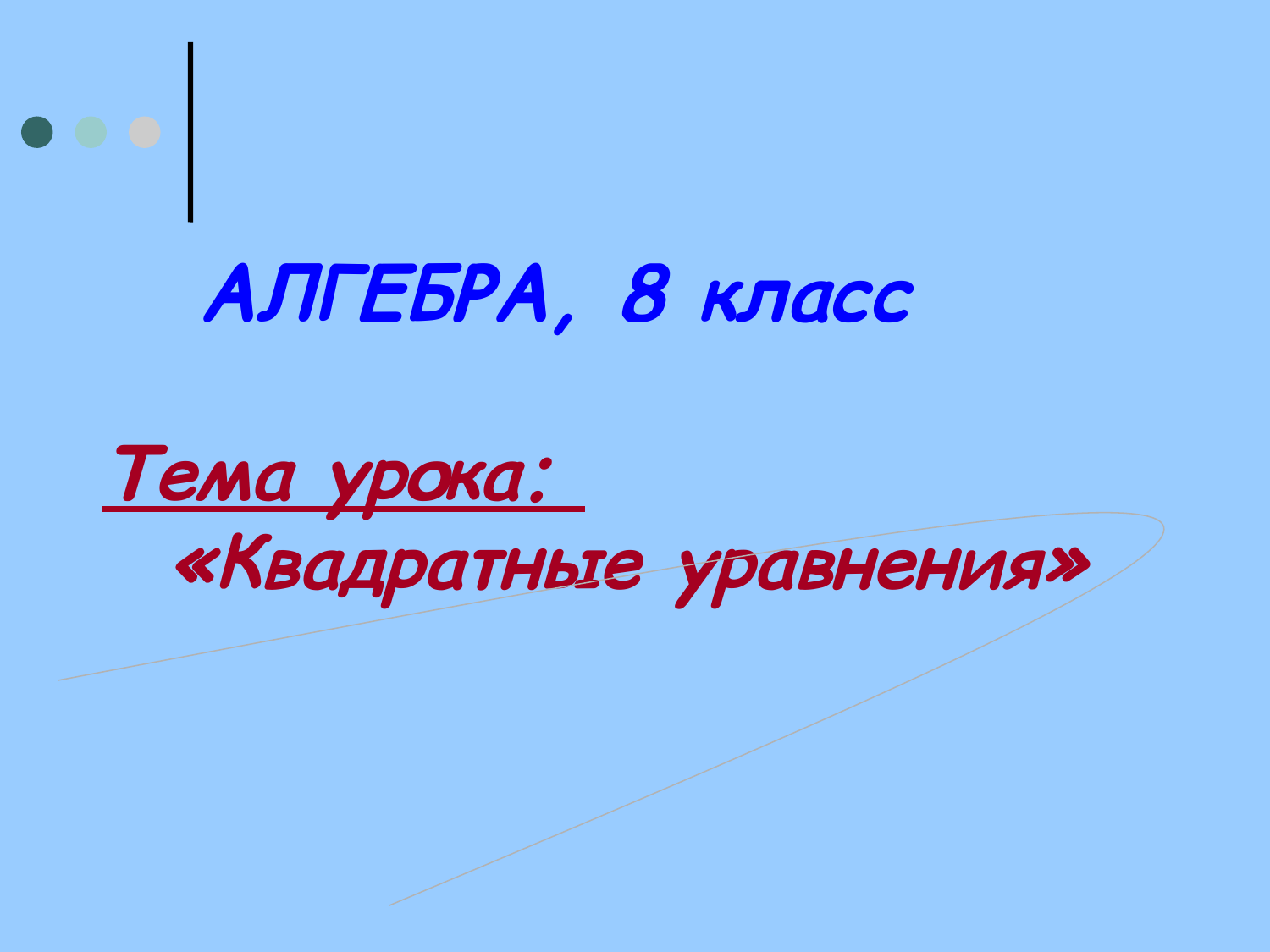

# АЛГЕБРА, 8 класс Тема урока: «Квадратные уравнения»